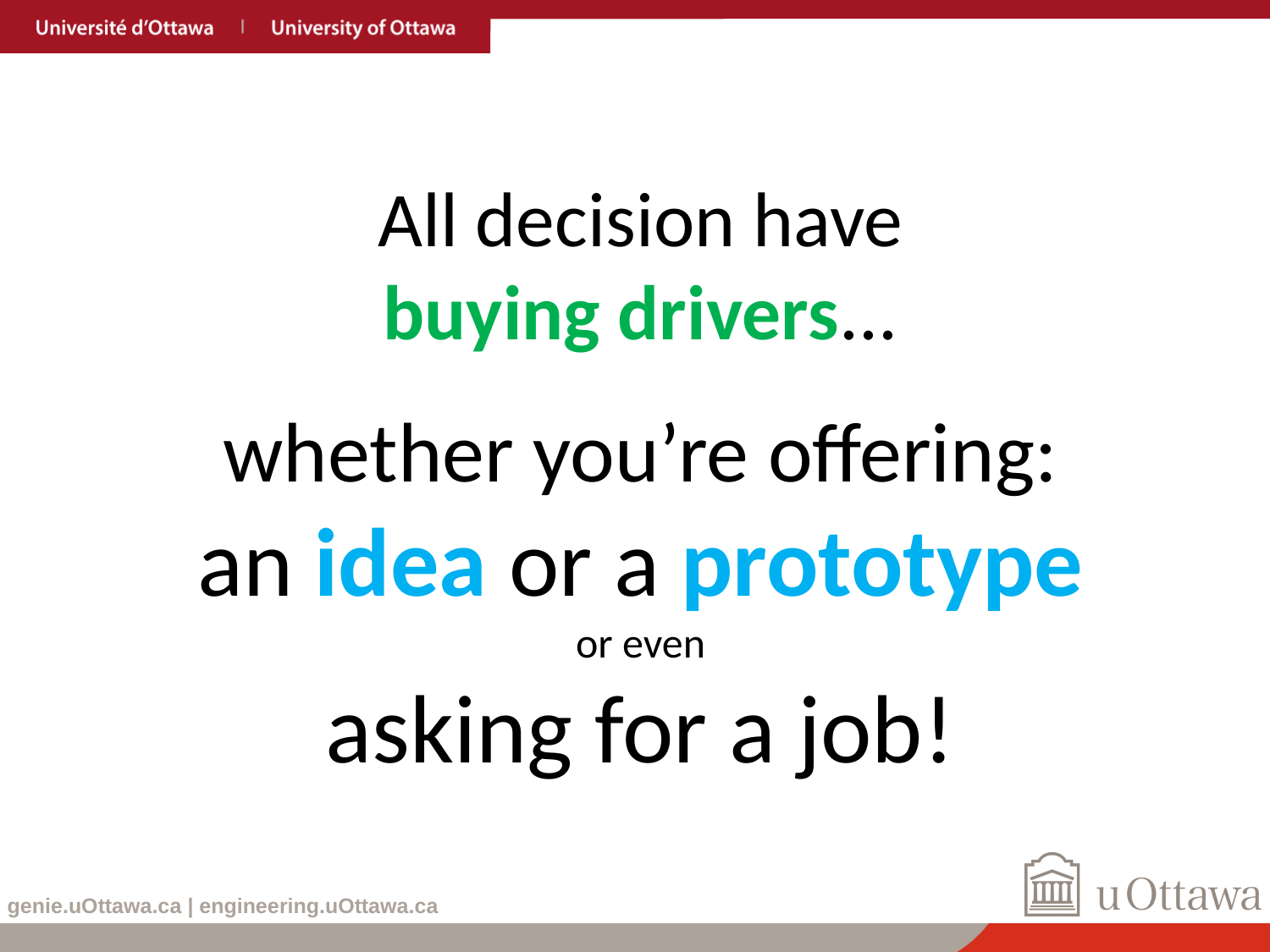

# Optional Affirmation
All decision have
buying drivers...

whether you’re offering:
an idea or a prototype
or even
asking for a job!